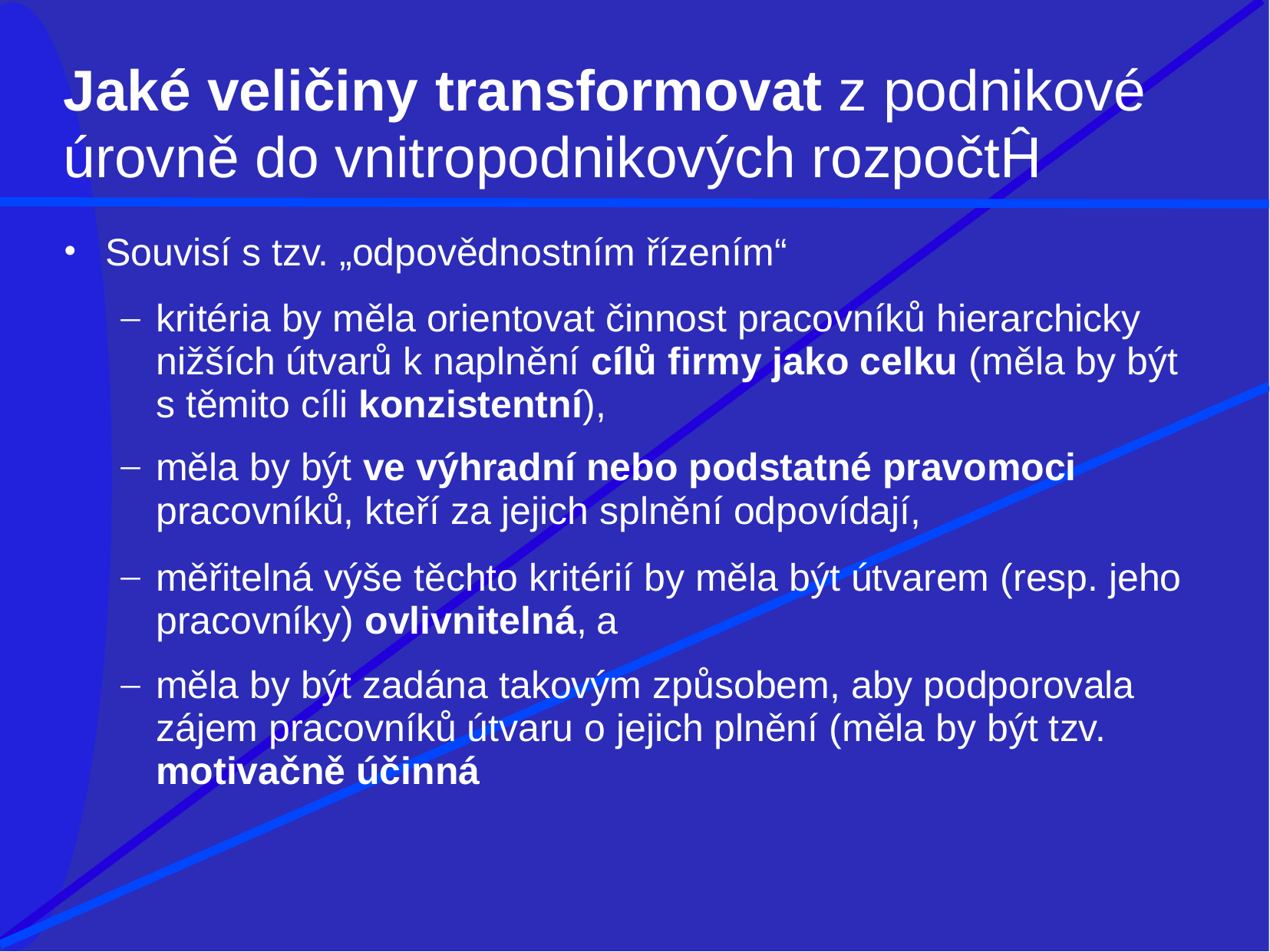

Jaké veličiny	transformovat z	podnikové
úrovně do vnitropodnikových rozpočtĤ
Souvisí s tzv. „odpovědnostním řízením“
kritéria by měla orientovat činnost pracovníků hierarchicky nižších útvarů k naplnění cílů firmy jako celku (měla by být s těmito cíli konzistentní),
měla by být ve výhradní nebo podstatné pravomoci
pracovní­ků, kteří za jejich splnění odpovídají,
měřitelná výše těchto kritérií by měla být útvarem (resp. jeho pracovníky) ovlivnitelná, a
měla by být zadána takovým způsobem, aby podporovala zájem pracovníků útvaru o jejich plnění (měla by být tzv. motivačně účinná